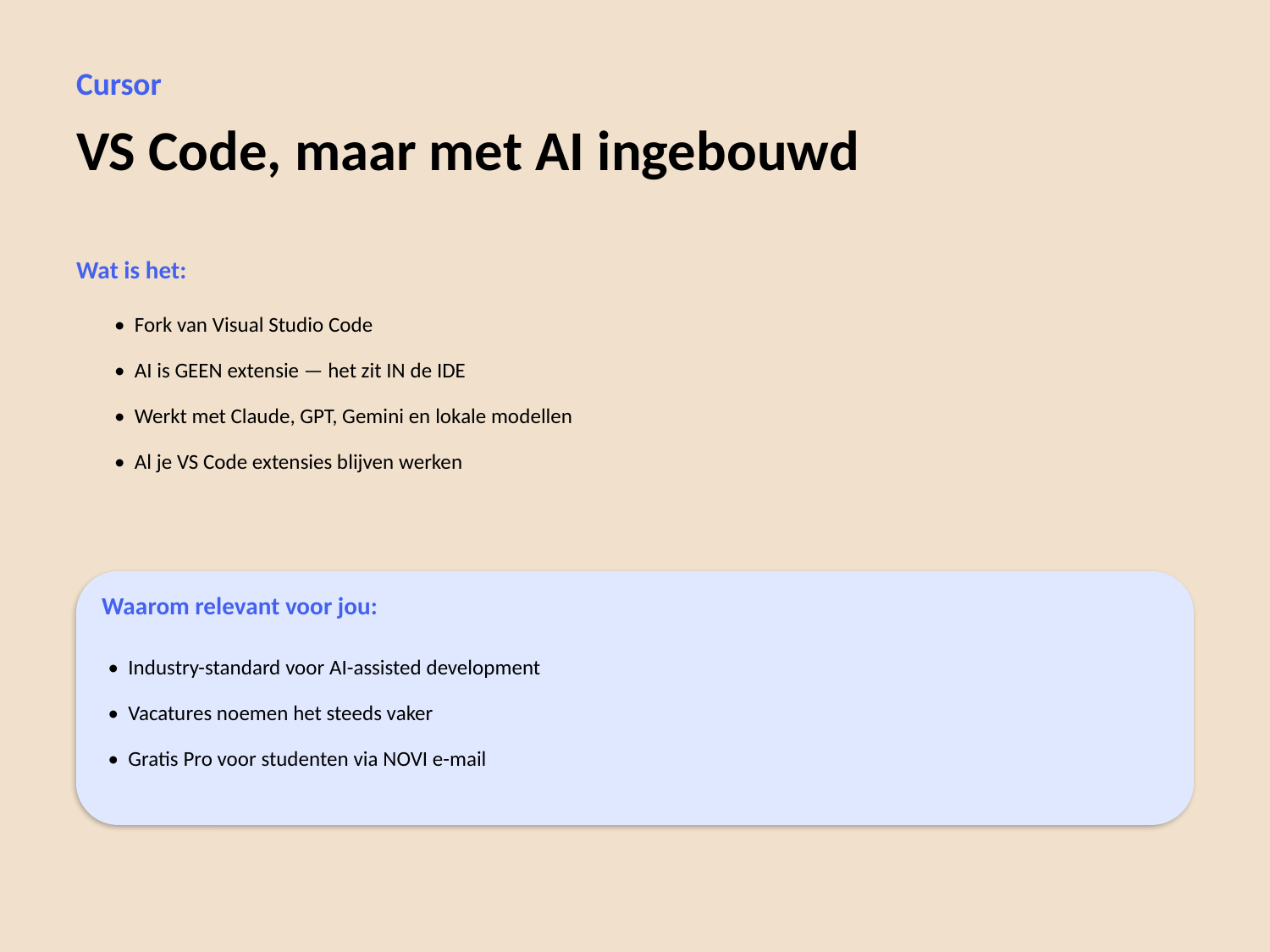

Cursor
VS Code, maar met AI ingebouwd
Wat is het:
•  Fork van Visual Studio Code
•  AI is GEEN extensie — het zit IN de IDE
•  Werkt met Claude, GPT, Gemini en lokale modellen
•  Al je VS Code extensies blijven werken

Waarom relevant voor jou:
•  Industry-standard voor AI-assisted development
•  Vacatures noemen het steeds vaker
•  Gratis Pro voor studenten via NOVI e-mail